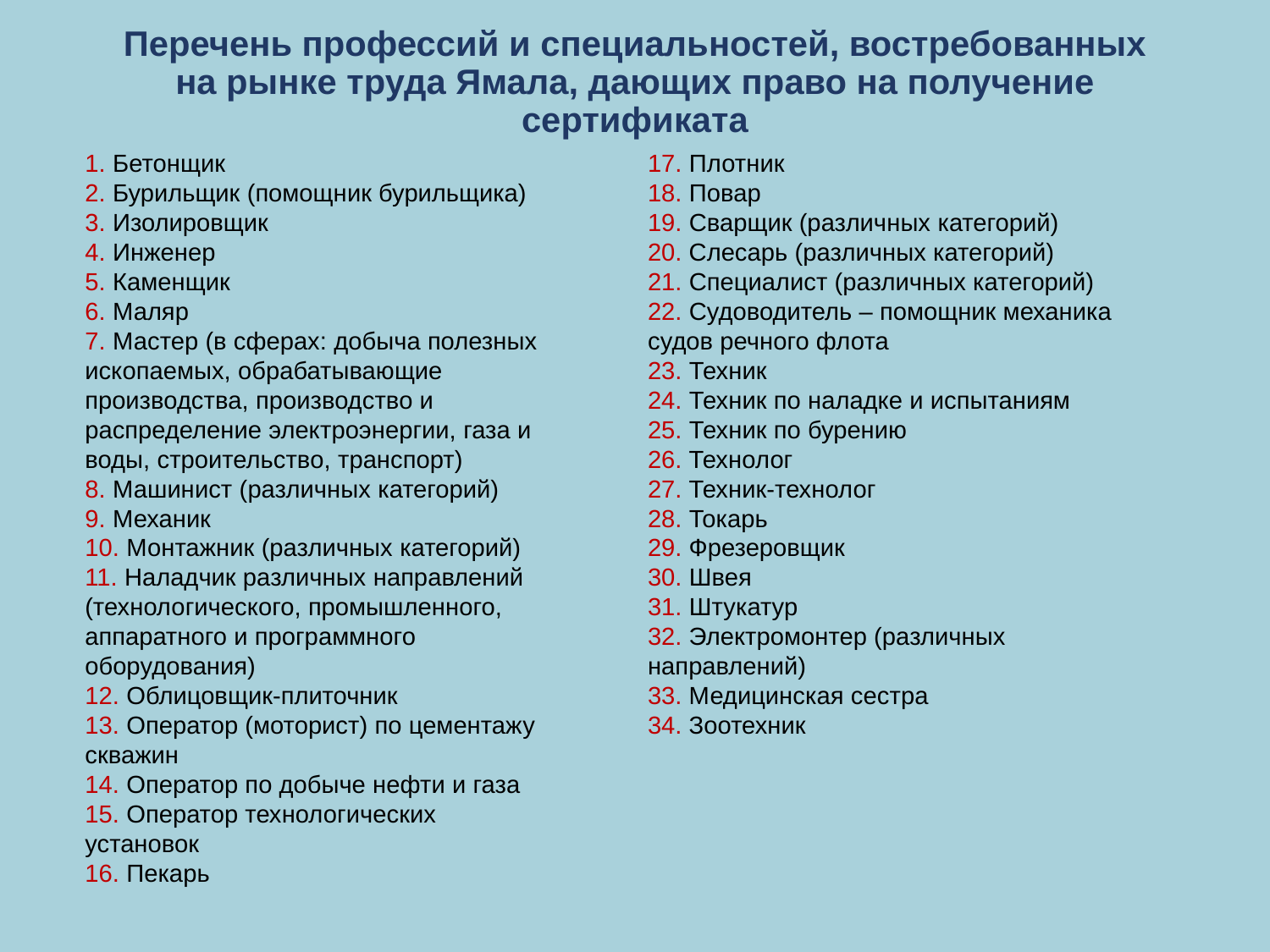

# Перечень профессий и специальностей, востребованных на рынке труда Ямала, дающих право на получение сертификата

17. Плотник
18. Повар
19. Сварщик (различных категорий)
20. Слесарь (различных категорий)
21. Специалист (различных категорий)
22. Судоводитель – помощник механика судов речного флота
23. Техник
24. Техник по наладке и испытаниям
25. Техник по бурению
26. Технолог
27. Техник-технолог
28. Токарь
29. Фрезеровщик
30. Швея
31. Штукатур
32. Электромонтер (различных направлений)
33. Медицинская сестра
34. Зоотехник

1. Бетонщик
2. Бурильщик (помощник бурильщика)
3. Изолировщик
4. Инженер
5. Каменщик
6. Маляр
7. Мастер (в сферах: добыча полезных ископаемых, обрабатывающие производства, производство и распределение электроэнергии, газа и воды, строительство, транспорт)
8. Машинист (различных категорий)
9. Механик
10. Монтажник (различных категорий)
11. Наладчик различных направлений (технологического, промышленного, аппаратного и программного оборудования)
12. Облицовщик-плиточник
13. Оператор (моторист) по цементажу скважин
14. Оператор по добыче нефти и газа
15. Оператор технологических установок
16. Пекарь

4